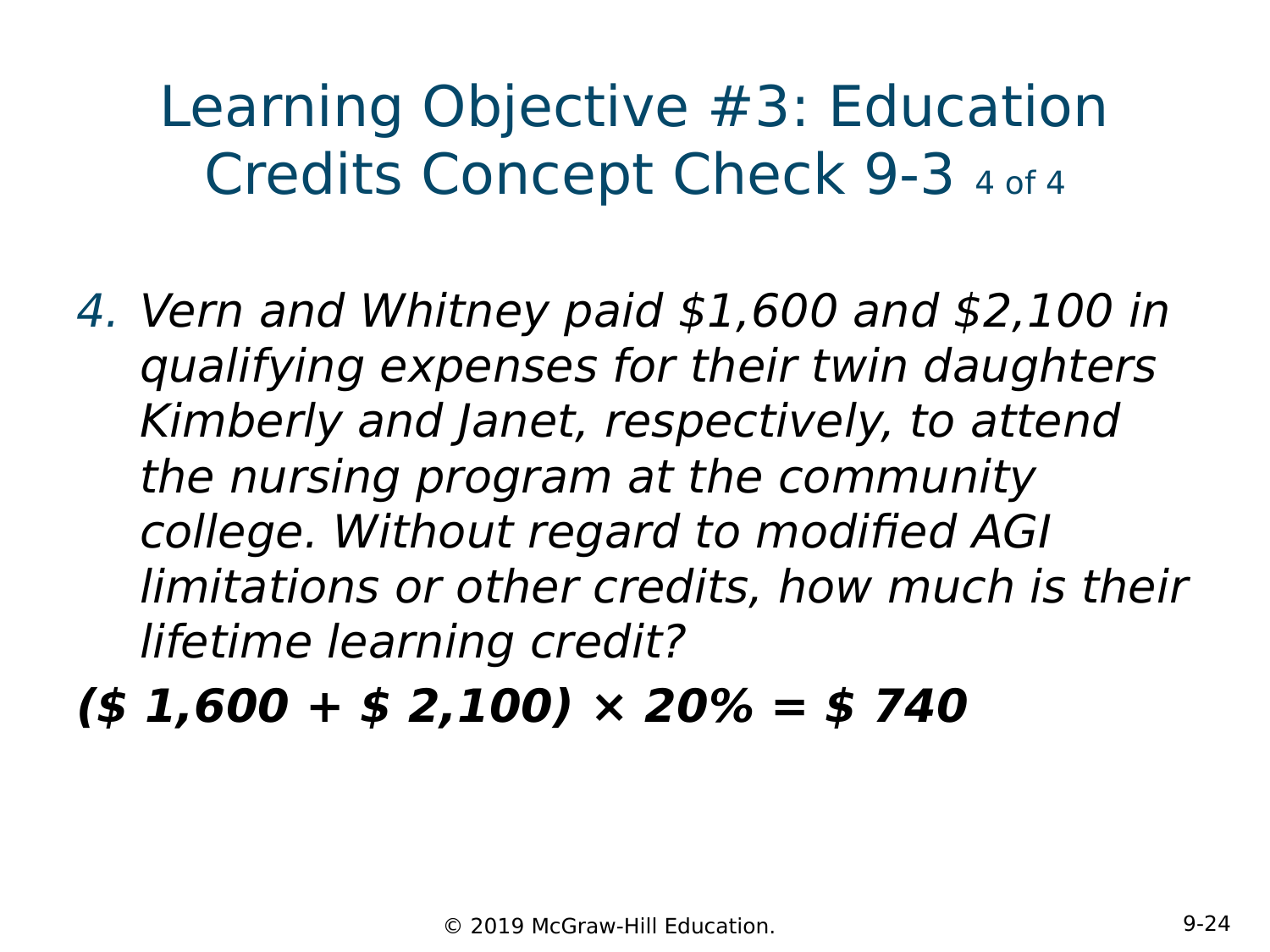

# Learning Objective #3: Education Credits Concept Check 9-3 4 of 4
Vern and Whitney paid $1,600 and $2,100 in qualifying expenses for their twin daughters Kimberly and Janet, respectively, to attend the nursing program at the community college. Without regard to modified AGI limitations or other credits, how much is their lifetime learning credit?
($ 1,600 + $ 2,100) × 20% = $ 740